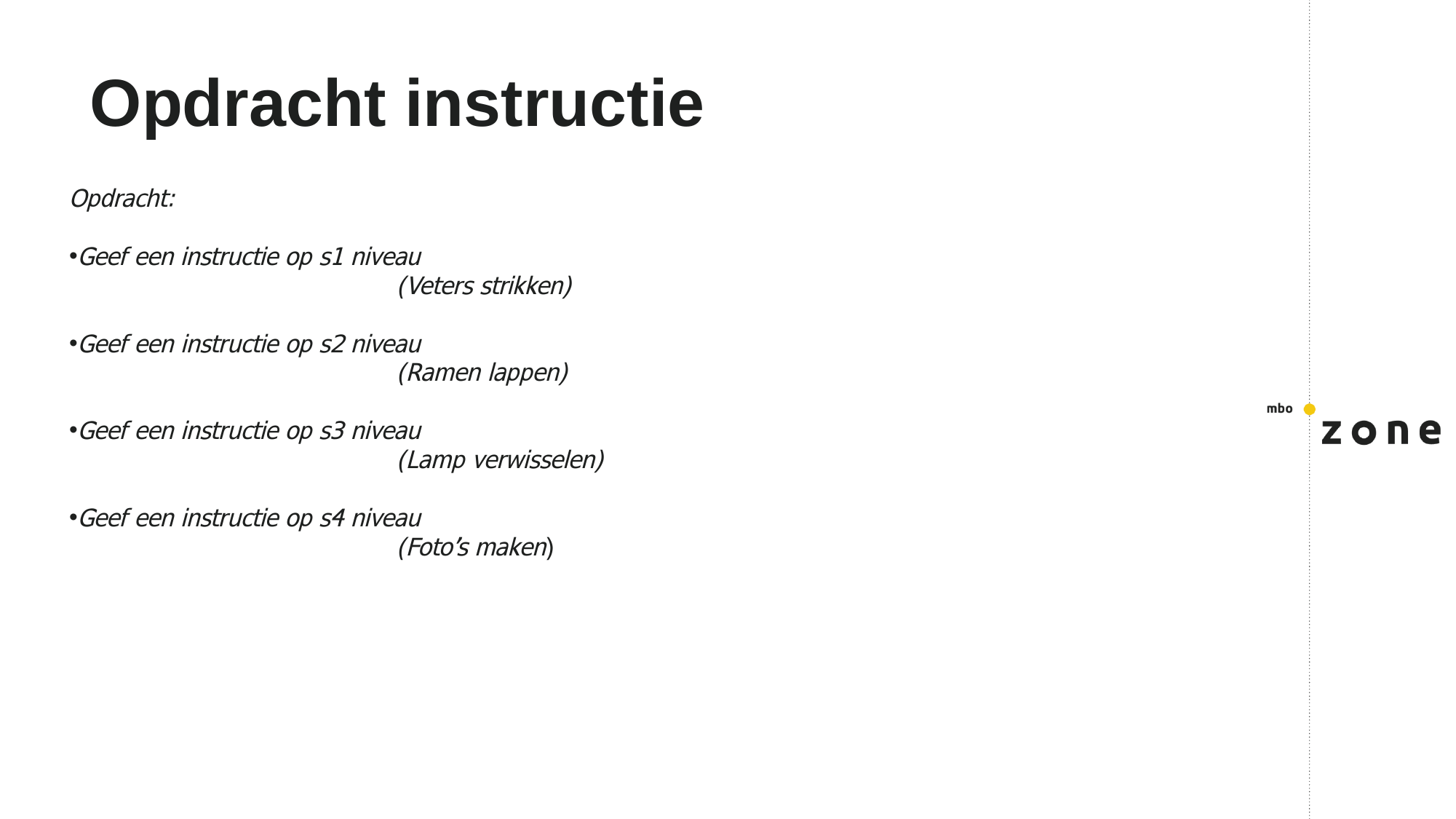

# Opdracht instructie
Opdracht:

Geef een instructie op s1 niveau
			(Veters strikken)

Geef een instructie op s2 niveau
			(Ramen lappen)

Geef een instructie op s3 niveau
			(Lamp verwisselen)

Geef een instructie op s4 niveau
			(Foto’s maken)